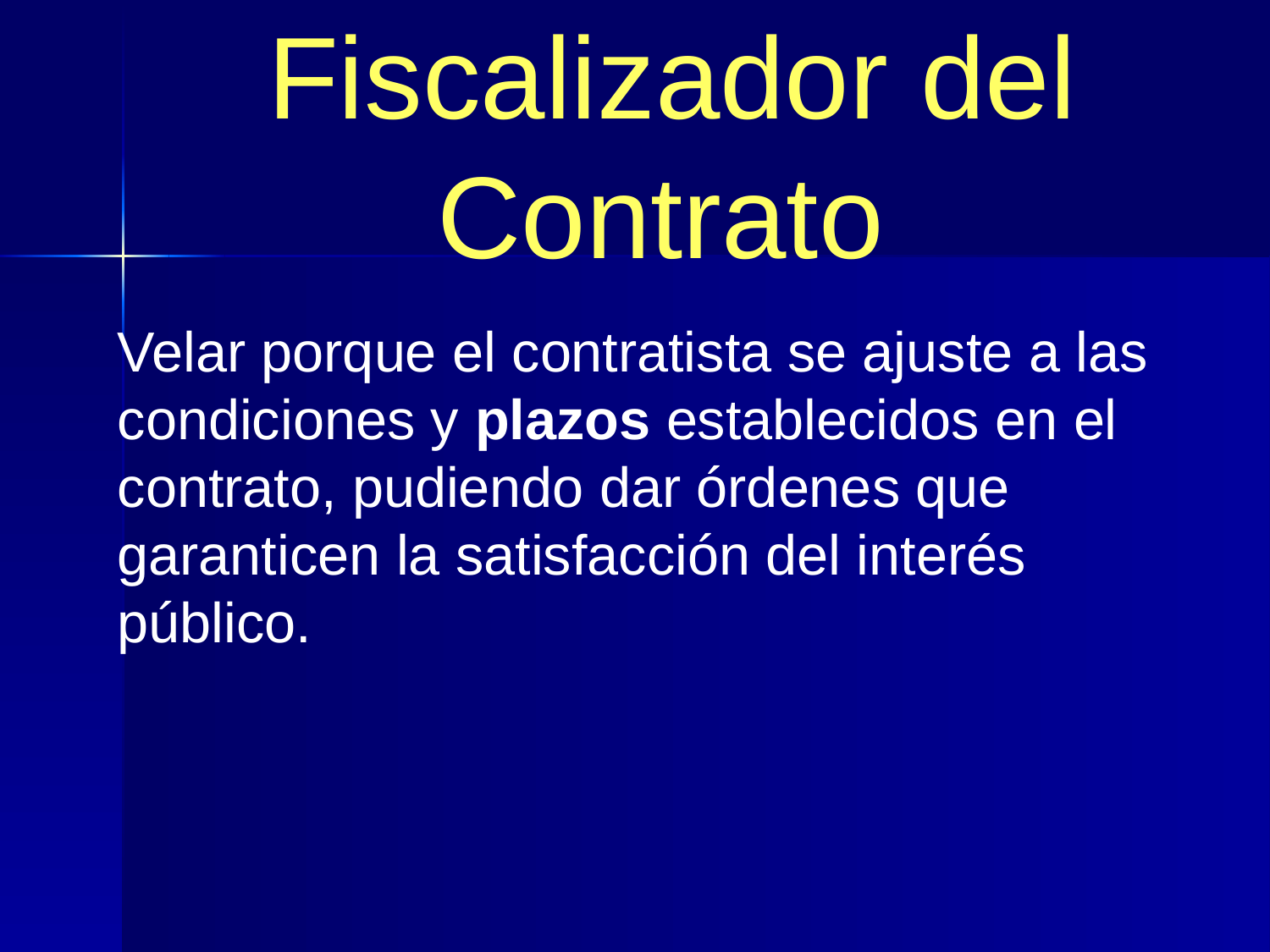

Fiscalizador del Contrato

Velar porque el contratista se ajuste a las condiciones y plazos establecidos en el contrato, pudiendo dar órdenes que garanticen la satisfacción del interés público.